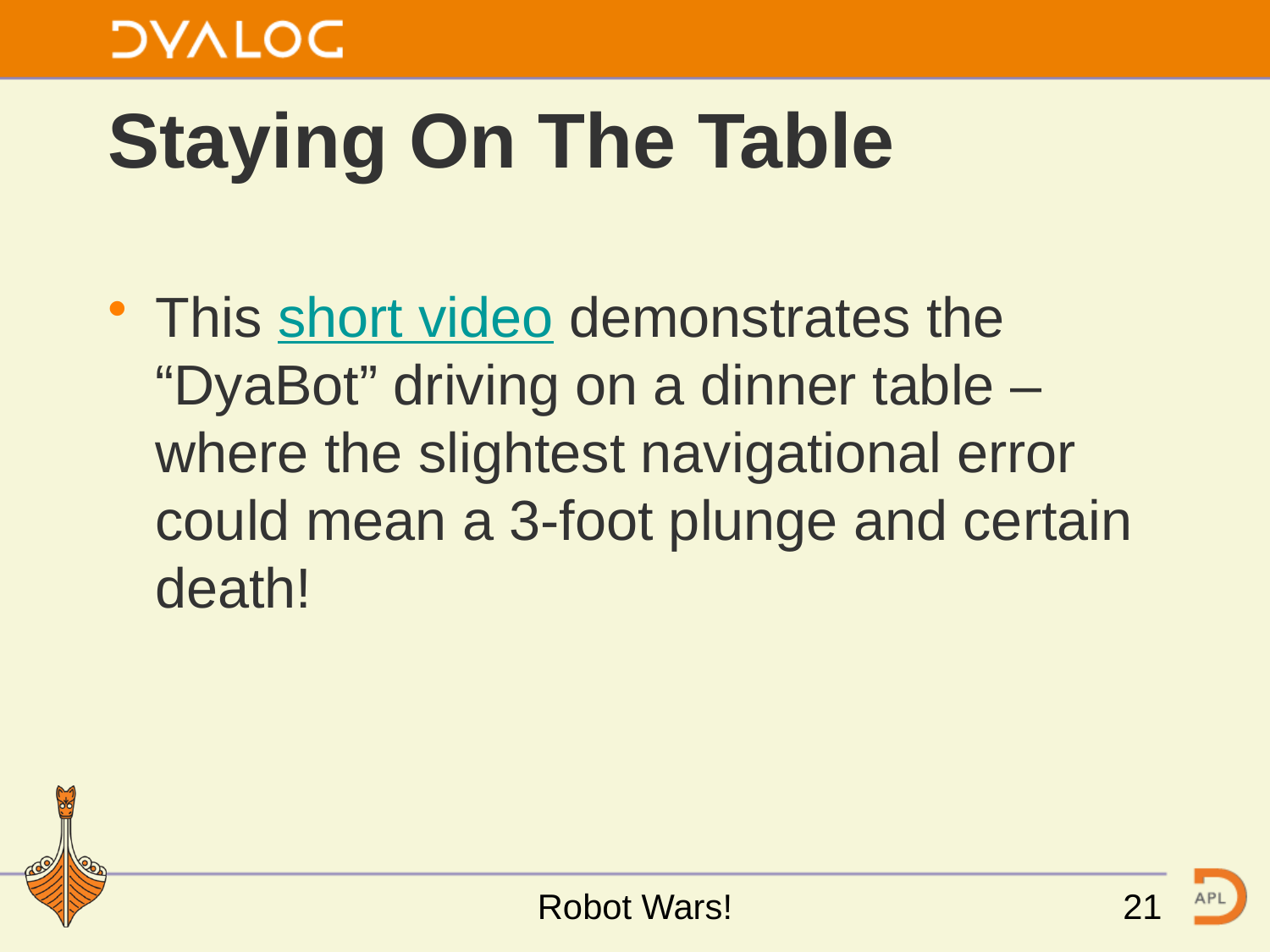

# Staying On The Table
This short video demonstrates the “DyaBot” driving on a dinner table – where the slightest navigational error could mean a 3-foot plunge and certain death!
Robot Wars!
21